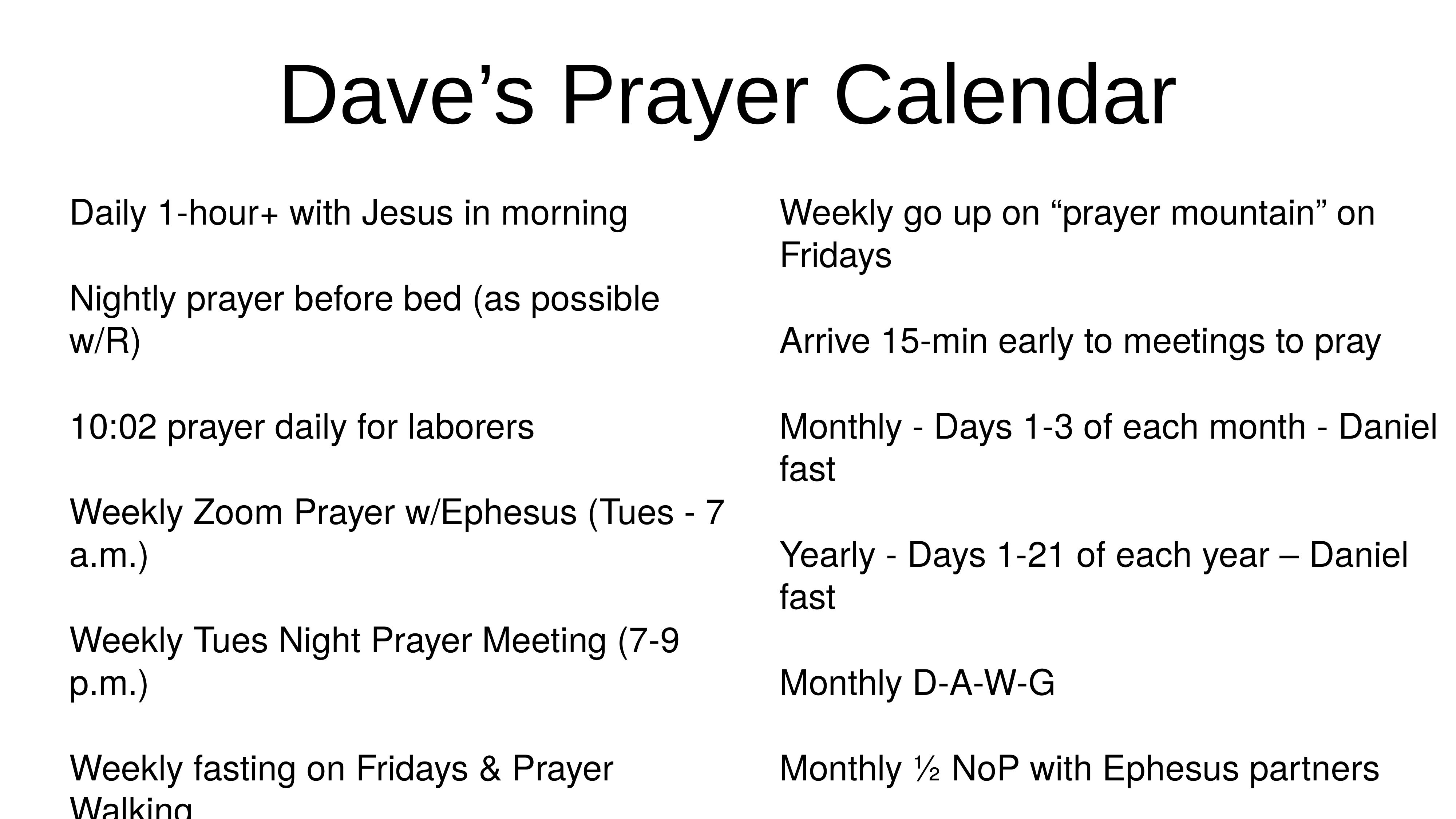

# Dave’s Prayer Calendar
Daily 1-hour+ with Jesus in morning
Nightly prayer before bed (as possible w/R)
10:02 prayer daily for laborers
Weekly Zoom Prayer w/Ephesus (Tues - 7 a.m.)
Weekly Tues Night Prayer Meeting (7-9 p.m.)
Weekly fasting on Fridays & Prayer Walking
Weekly go up on “prayer mountain” on Fridays
Arrive 15-min early to meetings to pray
Monthly - Days 1-3 of each month - Daniel fast
Yearly - Days 1-21 of each year – Daniel fast
Monthly D-A-W-G
Monthly ½ NoP with Ephesus partners